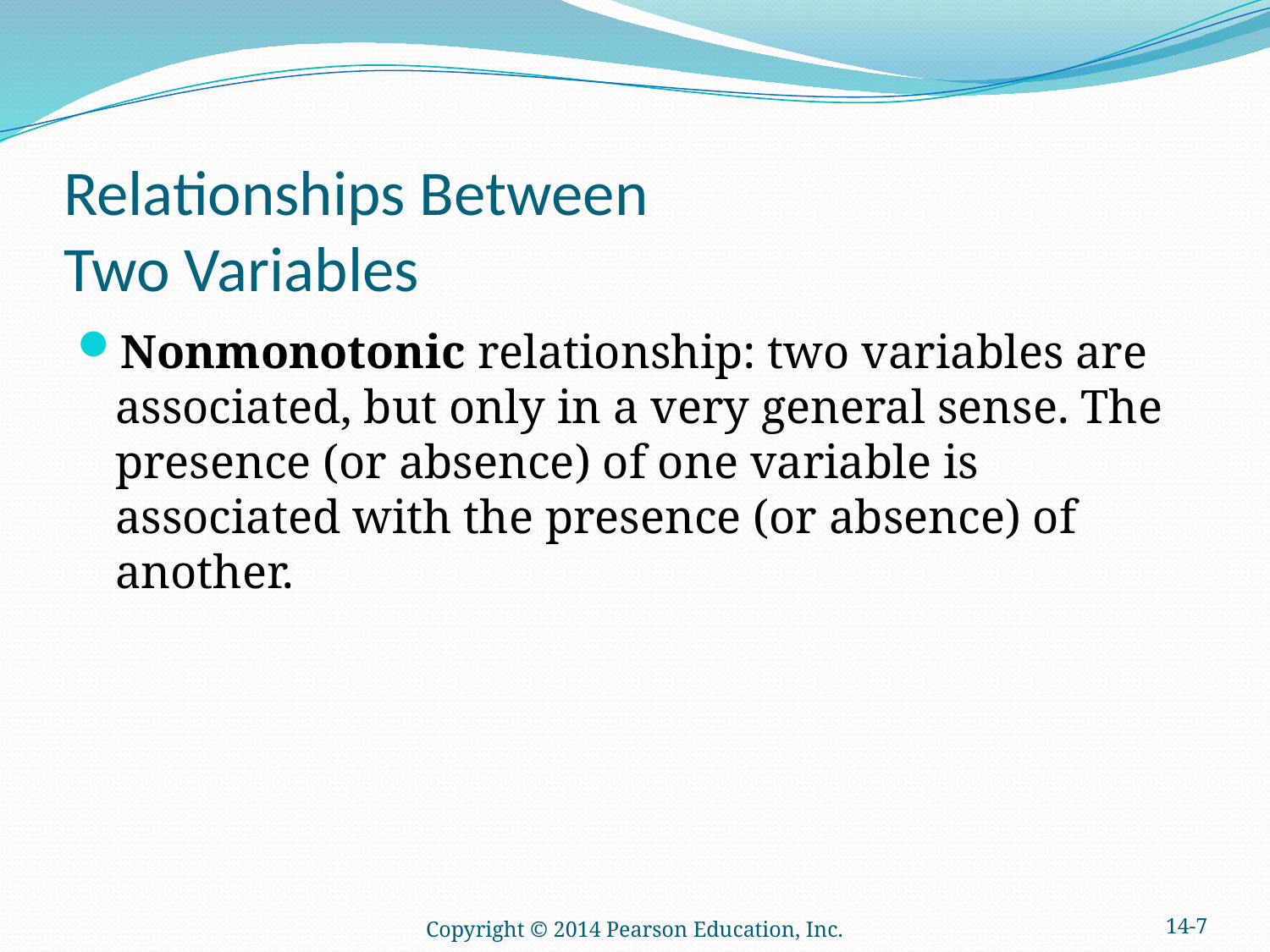

# Relationships Between Two Variables
Nonmonotonic relationship: two variables are associated, but only in a very general sense. The presence (or absence) of one variable is associated with the presence (or absence) of another.